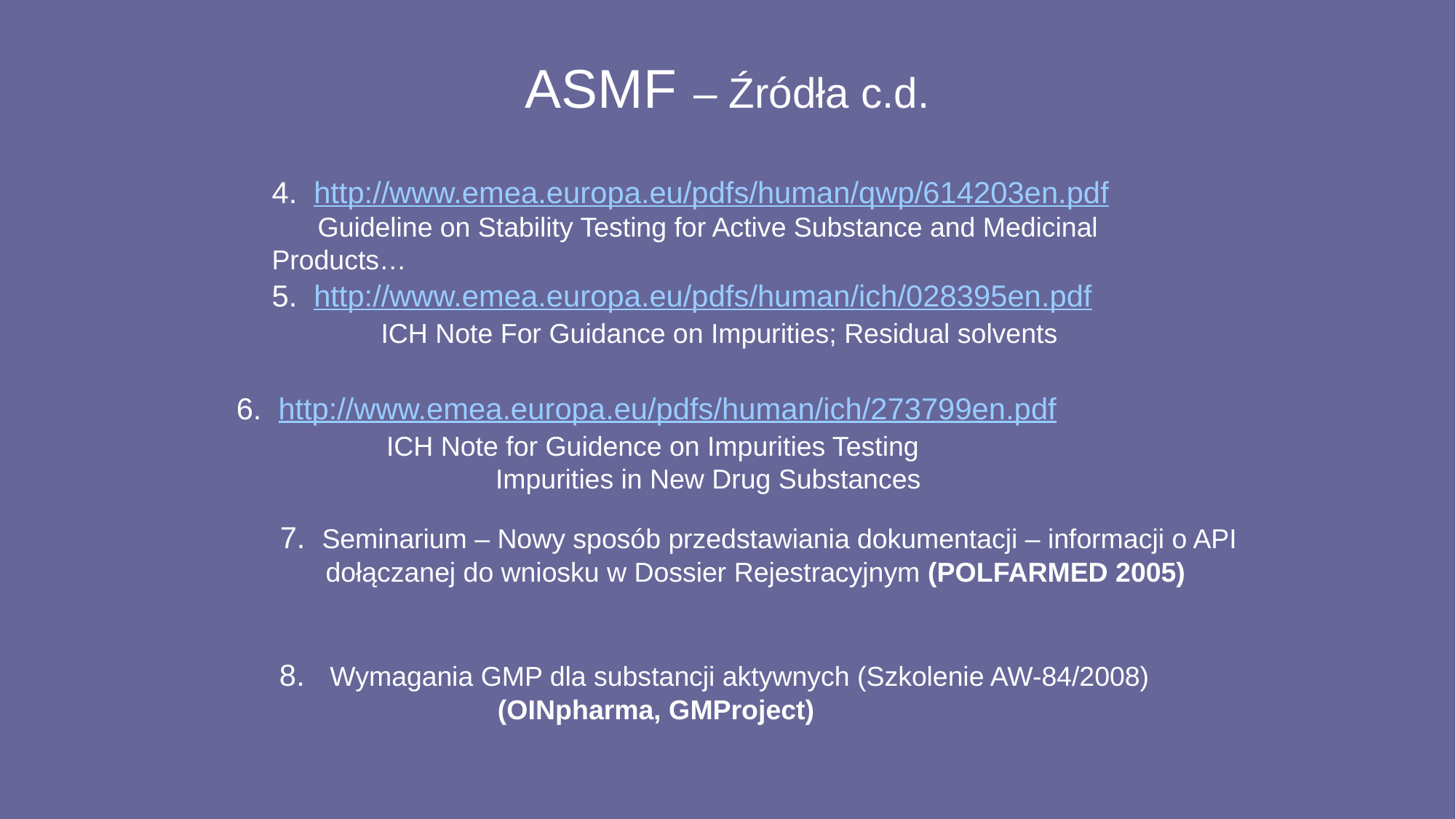

# ASMF – Źródła c.d.
4.  http://www.emea.europa.eu/pdfs/human/qwp/614203en.pdf
      Guideline on Stability Testing for Active Substance and Medicinal Products…
5.  http://www.emea.europa.eu/pdfs/human/ich/028395en.pdf		ICH Note For Guidance on Impurities; Residual solvents
6.  http://www.emea.europa.eu/pdfs/human/ich/273799en.pdf
		ICH Note for Guidence on Impurities Testing
			Impurities in New Drug Substances
7.  Seminarium – Nowy sposób przedstawiania dokumentacji – informacji o API
      dołączanej do wniosku w Dossier Rejestracyjnym (POLFARMED 2005)
8.   Wymagania GMP dla substancji aktywnych (Szkolenie AW-84/2008)
 		(OINpharma, GMProject)